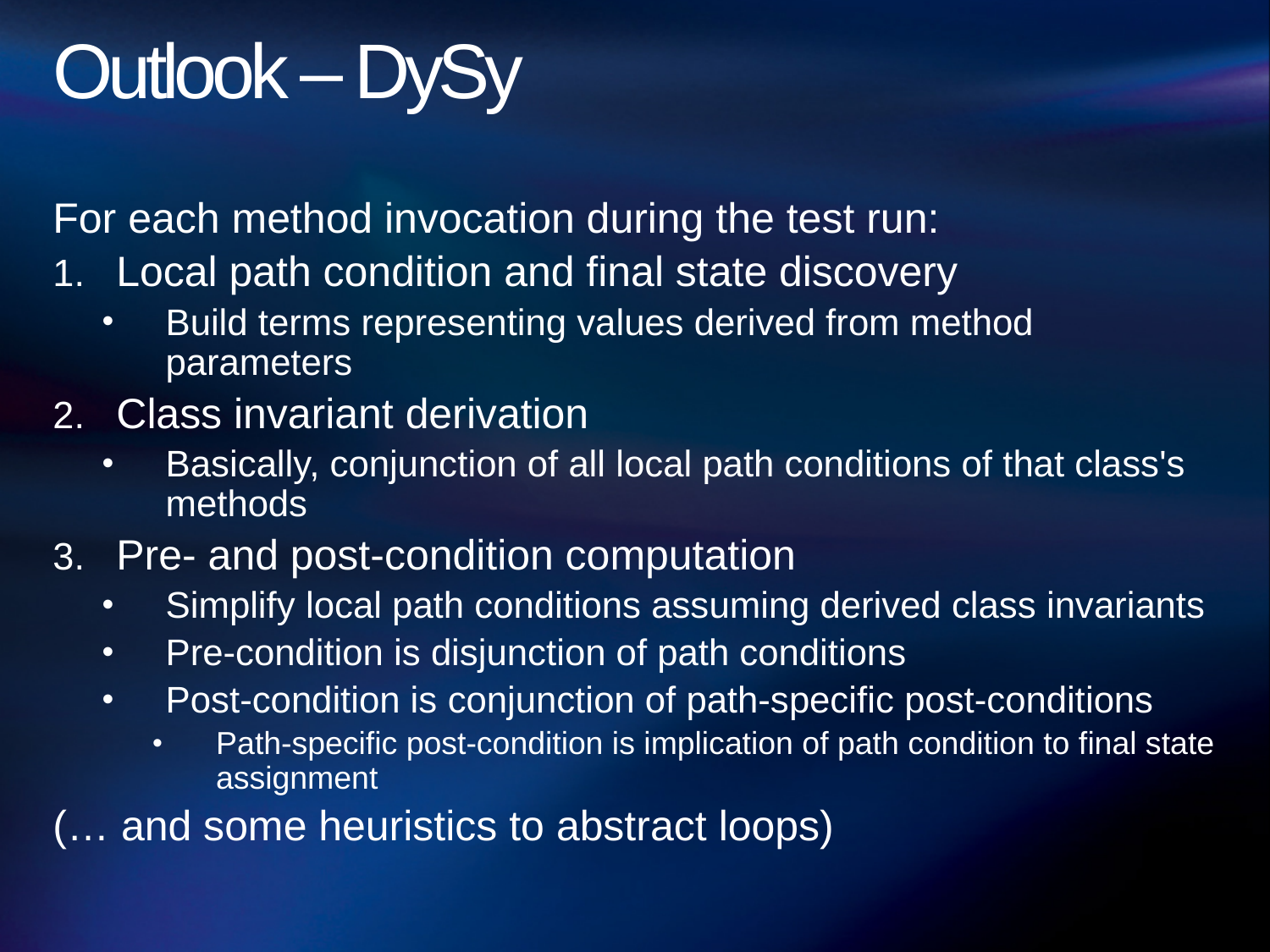

# Outlook – DySy
For each method invocation during the test run:
Local path condition and final state discovery
Build terms representing values derived from method parameters
Class invariant derivation
Basically, conjunction of all local path conditions of that class's methods
Pre- and post-condition computation
Simplify local path conditions assuming derived class invariants
Pre-condition is disjunction of path conditions
Post-condition is conjunction of path-specific post-conditions
Path-specific post-condition is implication of path condition to final state assignment
(… and some heuristics to abstract loops)